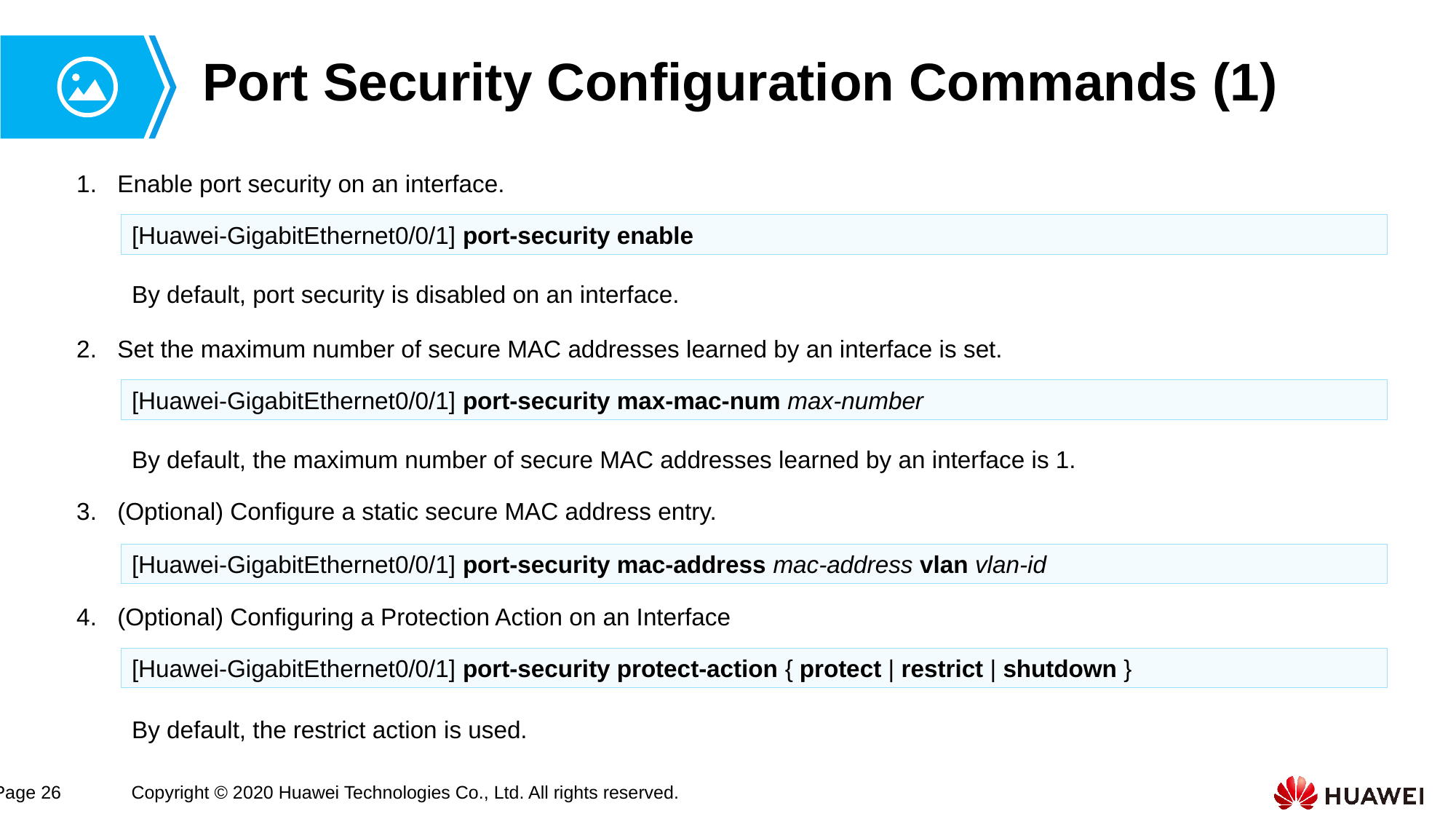

# Port Security Configuration Commands (1)
Enable port security on an interface.
[Huawei-GigabitEthernet0/0/1] port-security enable
By default, port security is disabled on an interface.
Set the maximum number of secure MAC addresses learned by an interface is set.
[Huawei-GigabitEthernet0/0/1] port-security max-mac-num max-number
By default, the maximum number of secure MAC addresses learned by an interface is 1.
(Optional) Configure a static secure MAC address entry.
[Huawei-GigabitEthernet0/0/1] port-security mac-address mac-address vlan vlan-id
(Optional) Configuring a Protection Action on an Interface
[Huawei-GigabitEthernet0/0/1] port-security protect-action { protect | restrict | shutdown }
By default, the restrict action is used.